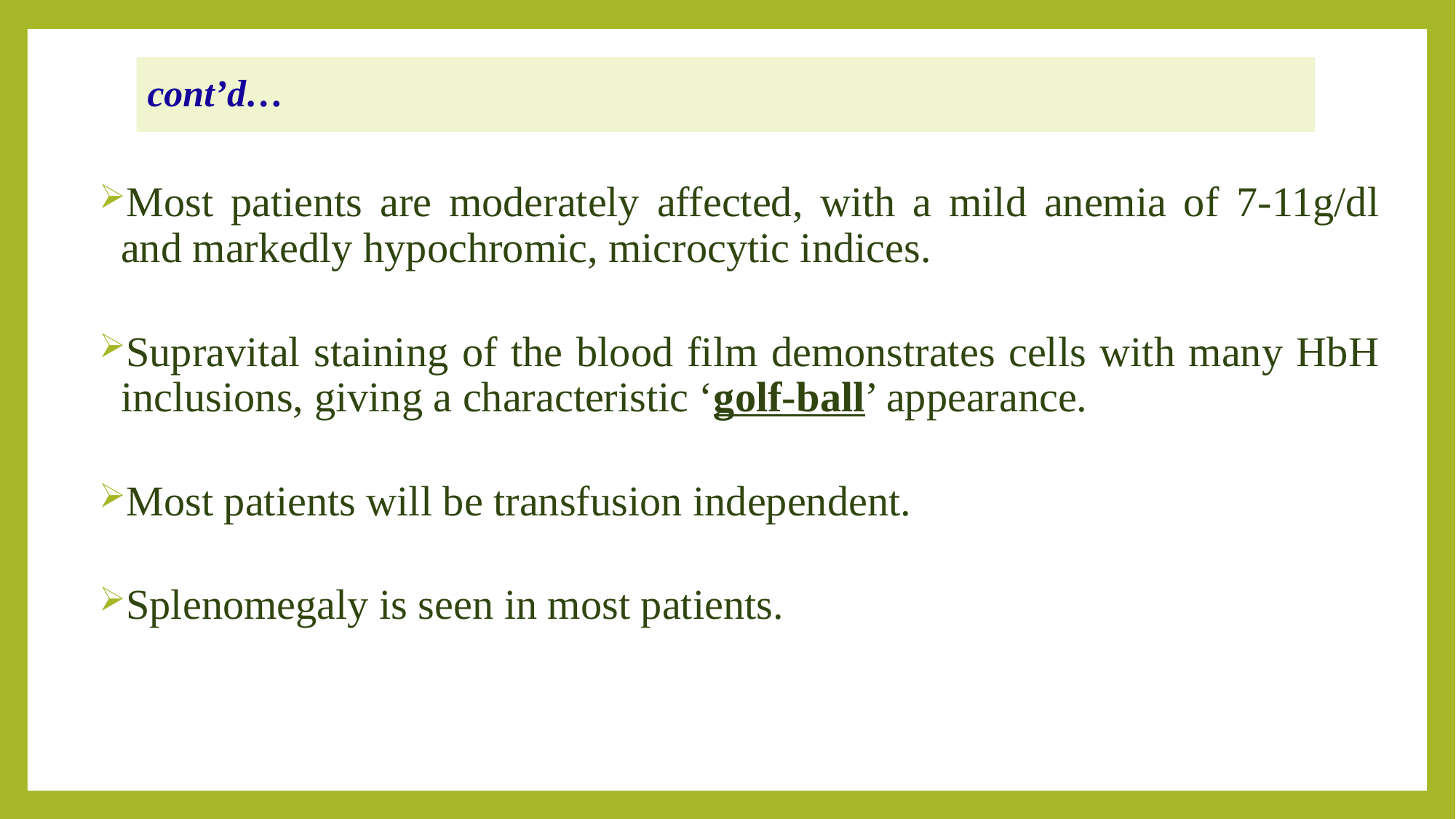

# cont’d…
Most patients are moderately affected, with a mild anemia of 7-11g/dl and markedly hypochromic, microcytic indices.

Supravital staining of the blood film demonstrates cells with many HbH inclusions, giving a characteristic ‘golf-ball’ appearance.

Most patients will be transfusion independent.

Splenomegaly is seen in most patients.